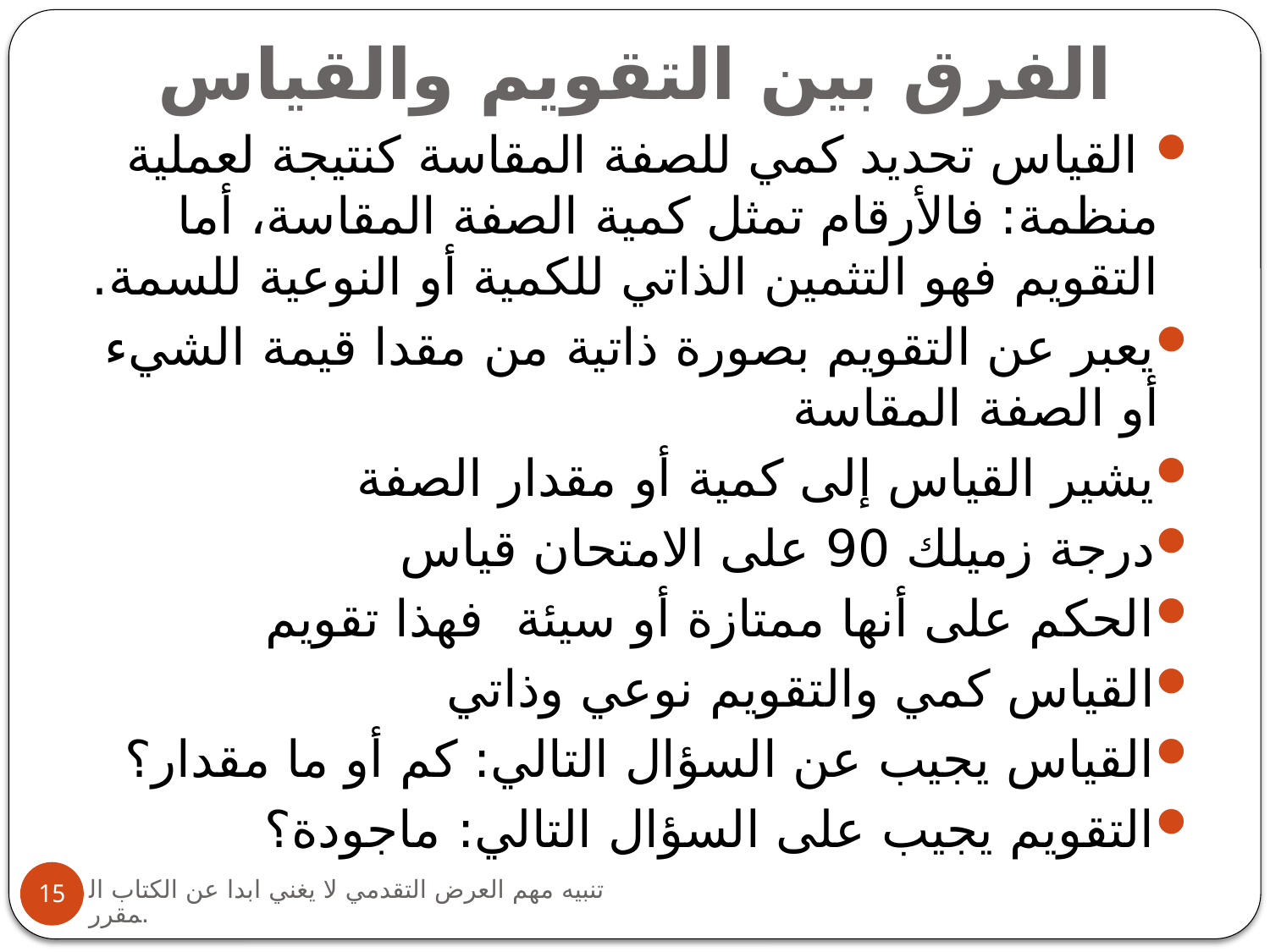

# الفرق بين التقويم والقياس
 القياس تحديد كمي للصفة المقاسة كنتيجة لعملية منظمة: فالأرقام تمثل كمية الصفة المقاسة، أما التقويم فهو التثمين الذاتي للكمية أو النوعية للسمة.
يعبر عن التقويم بصورة ذاتية من مقدا قيمة الشيء أو الصفة المقاسة
يشير القياس إلى كمية أو مقدار الصفة
درجة زميلك 90 على الامتحان قياس
الحكم على أنها ممتازة أو سيئة  فهذا تقويم
القياس كمي والتقويم نوعي وذاتي
القياس يجيب عن السؤال التالي: كم أو ما مقدار؟
التقويم يجيب على السؤال التالي: ماجودة؟

تنبيه مهم العرض التقدمي لا يغني ابدا عن الكتاب المقرر.
15